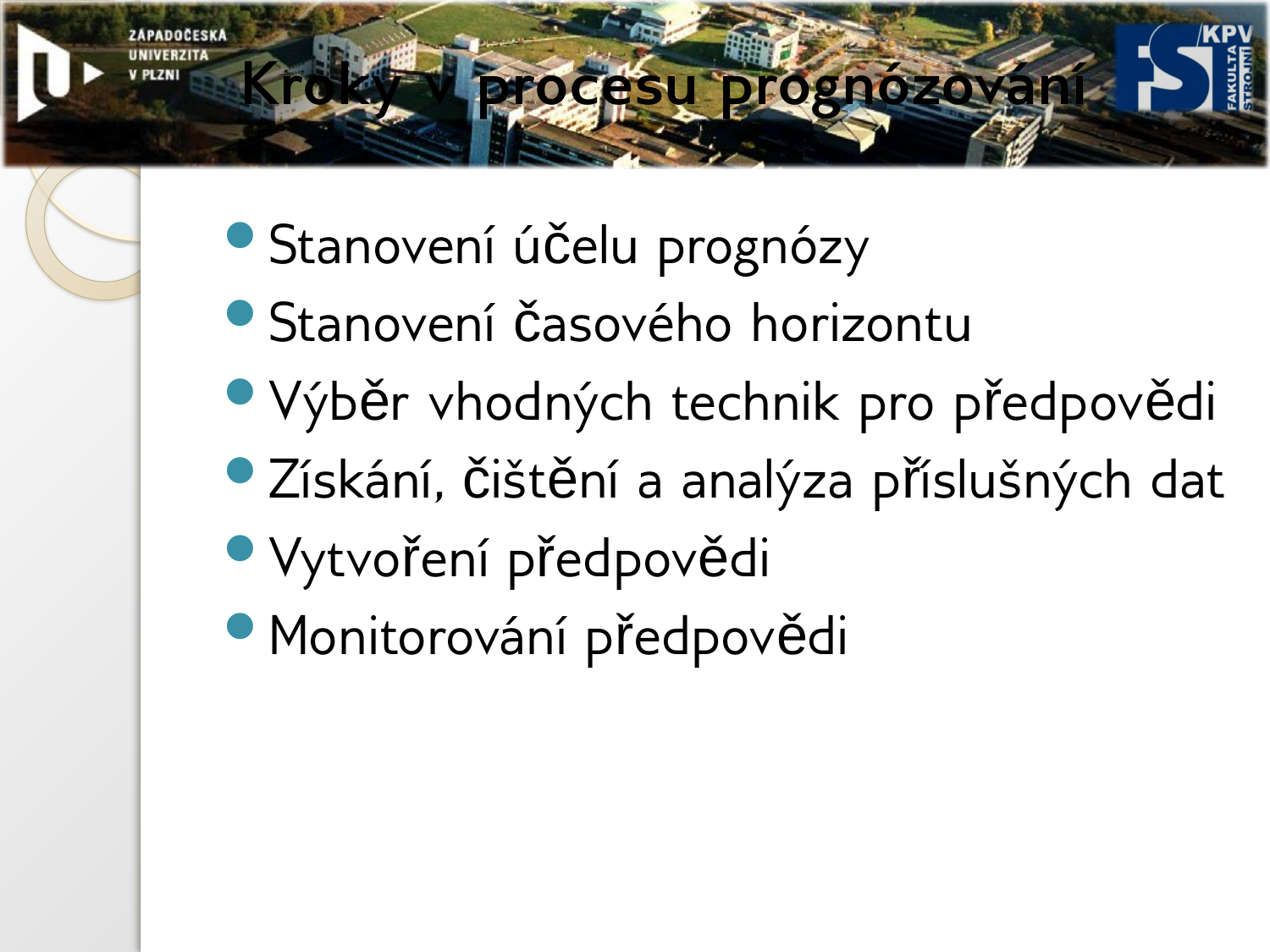

# Kroky v procesu prognózování
Stanovení účelu prognózy
Stanovení časového horizontu
Výběr vhodných technik pro předpovědi
Získání, čištění a analýza příslušných dat
Vytvoření předpovědi
Monitorování předpovědi